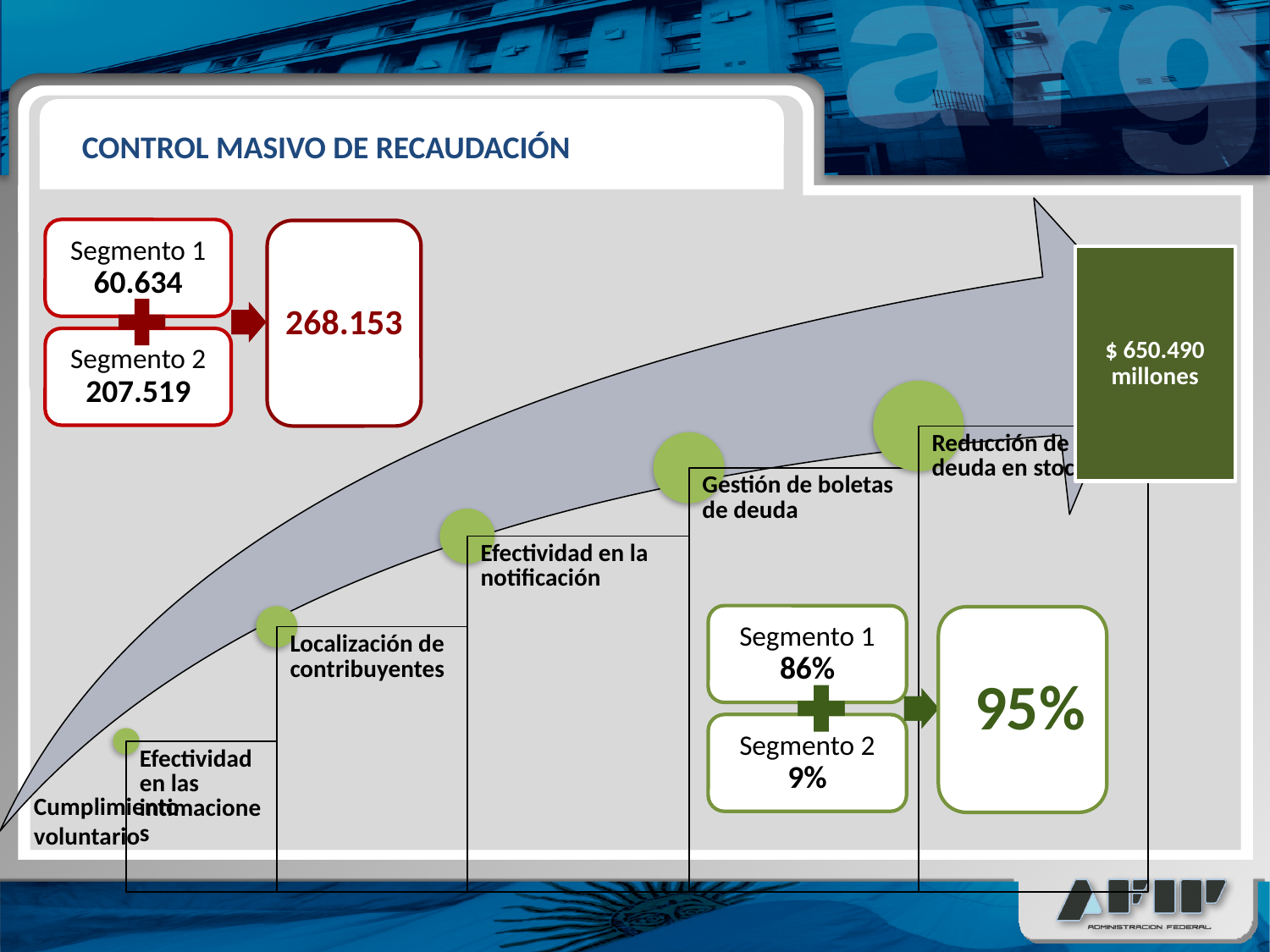

CONTROL MASIVO DE RECAUDACIÓN
Efectividad en la notificación
Gestión de boletas de deuda
Reducción de la deuda en stock
Localización de contribuyentes

Segmento 1 60.634

268.153
$ 650.490 millones

Segmento 2 207.519

Segmento 1 86%

 95%

Segmento 2 9%
Cumplimiento voluntario